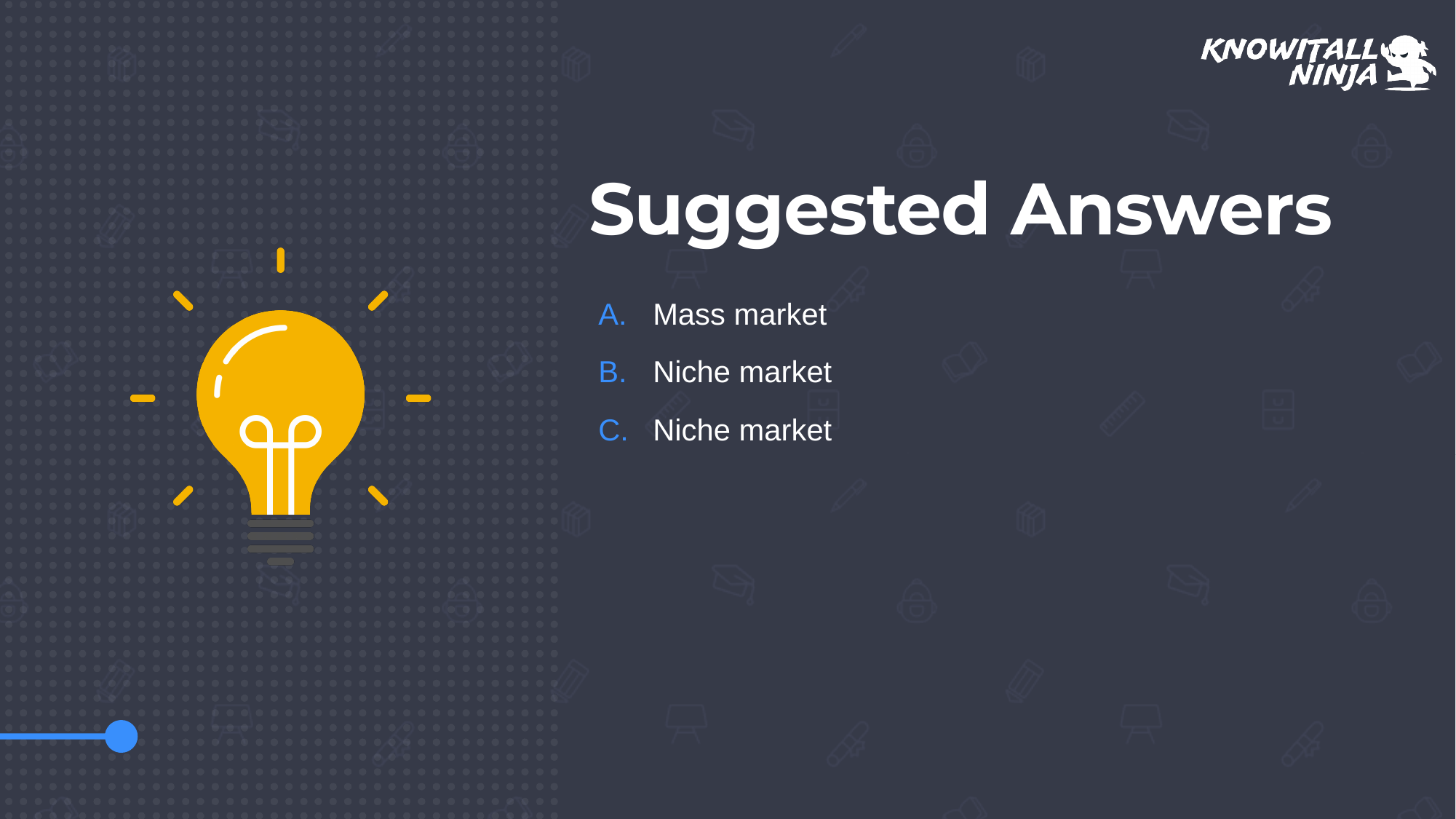

# Suggested Answers
Mass market
Niche market
Niche market